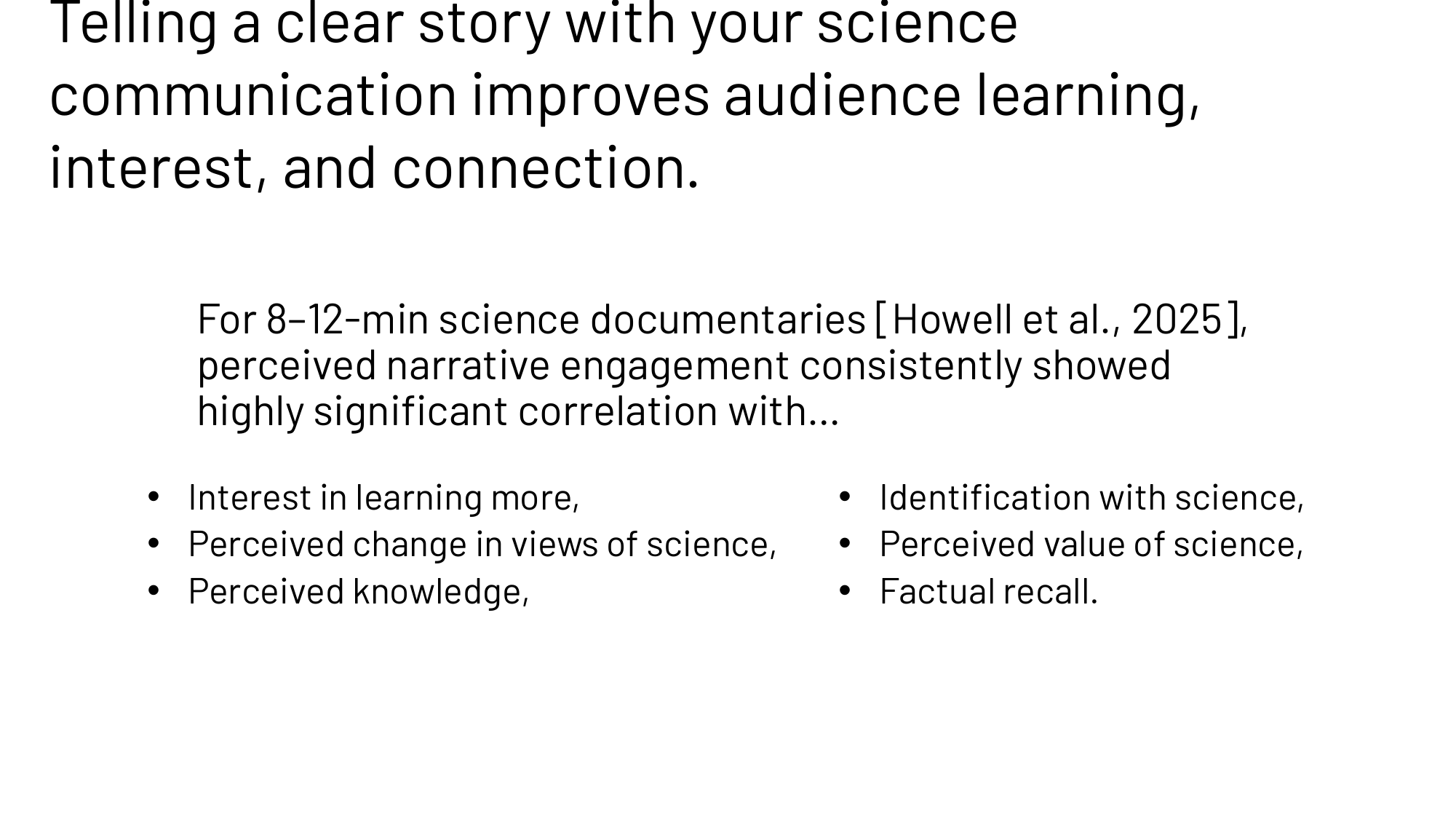

Telling a clear story with your science communication improves audience learning, interest, and connection.
For 8–12-min science documentaries [Howell et al., 2025], perceived narrative engagement consistently showed highly significant correlation with…
Interest in learning more,
Perceived change in views of science,
Perceived knowledge,
Identification with science,
Perceived value of science,
Factual recall.